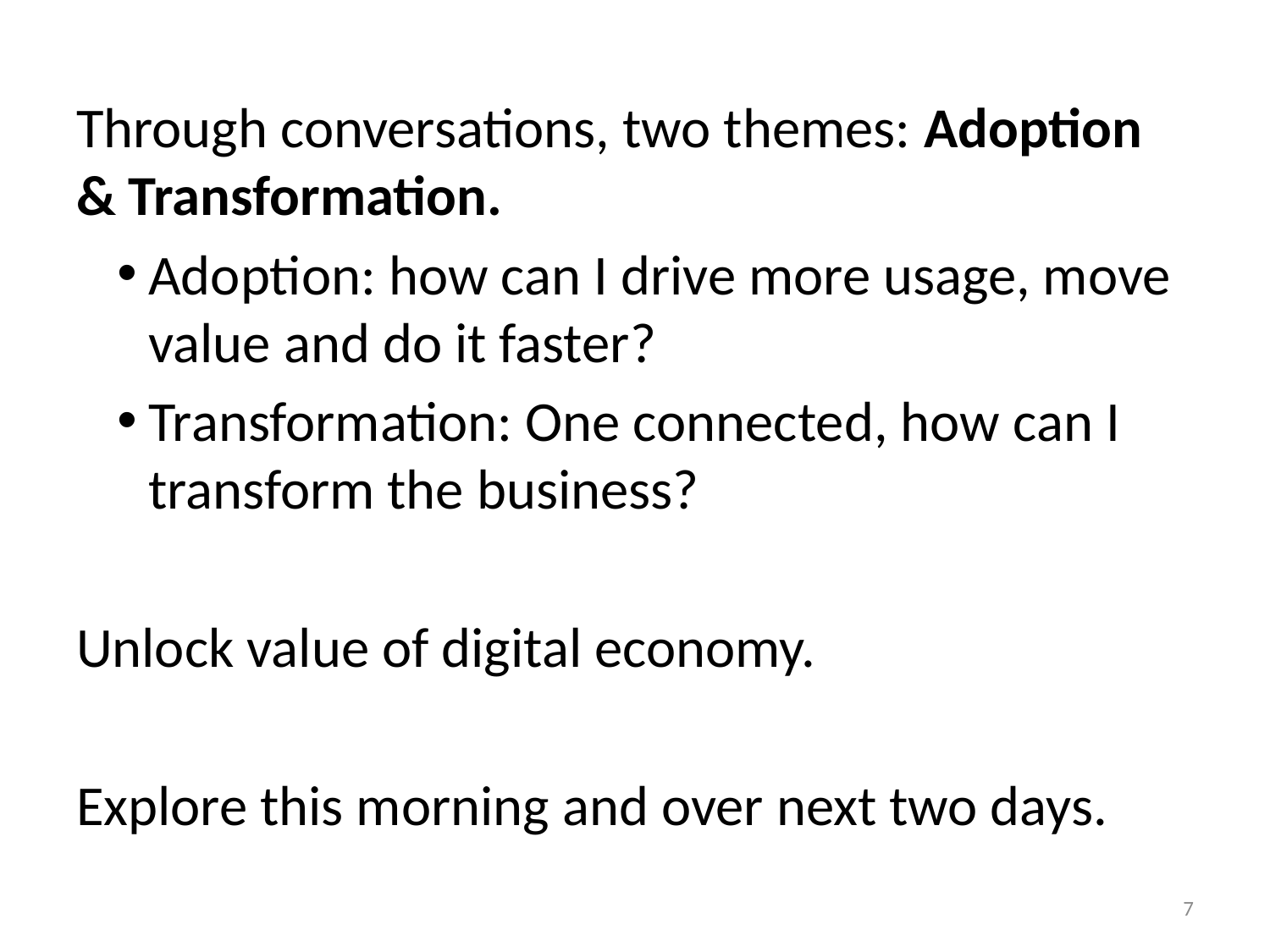

Through conversations, two themes: Adoption & Transformation.
Adoption: how can I drive more usage, move value and do it faster?
Transformation: One connected, how can I transform the business?

Unlock value of digital economy.

Explore this morning and over next two days.

7